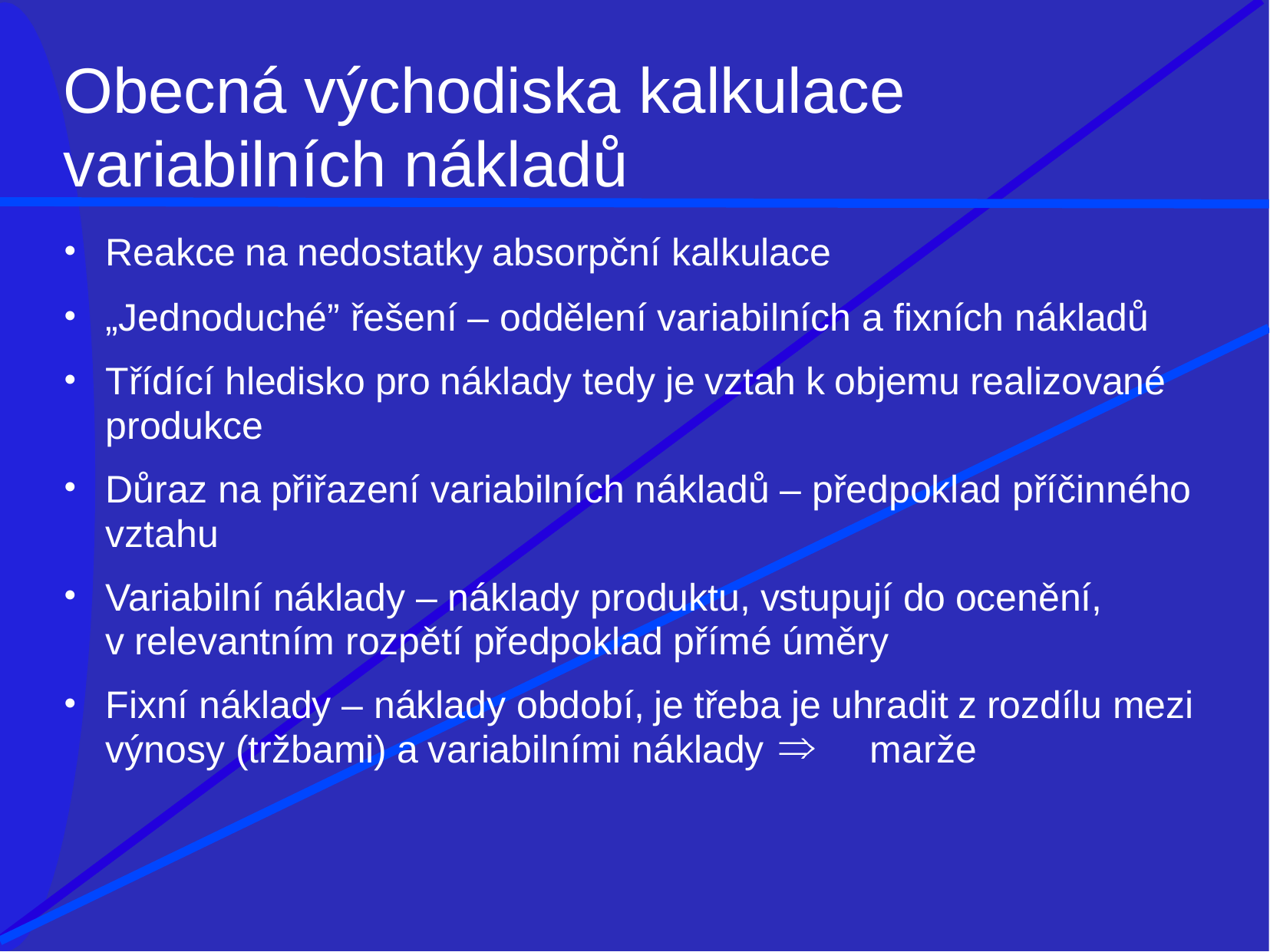

# Obecná východiska kalkulace
variabilních nákladů
Reakce na nedostatky absorpční kalkulace
„Jednoduché” řešení – oddělení variabilních a fixních nákladů
Třídící hledisko pro náklady tedy je vztah k objemu realizované
produkce
Důraz na přiřazení variabilních nákladů – předpoklad příčinného
vztahu
Variabilní náklady – náklady produktu, vstupují do ocenění,
v relevantním rozpětí předpoklad přímé úměry
Fixní náklady – náklady období, je třeba je uhradit z rozdílu mezi
výnosy (tržbami) a variabilními náklady	marže